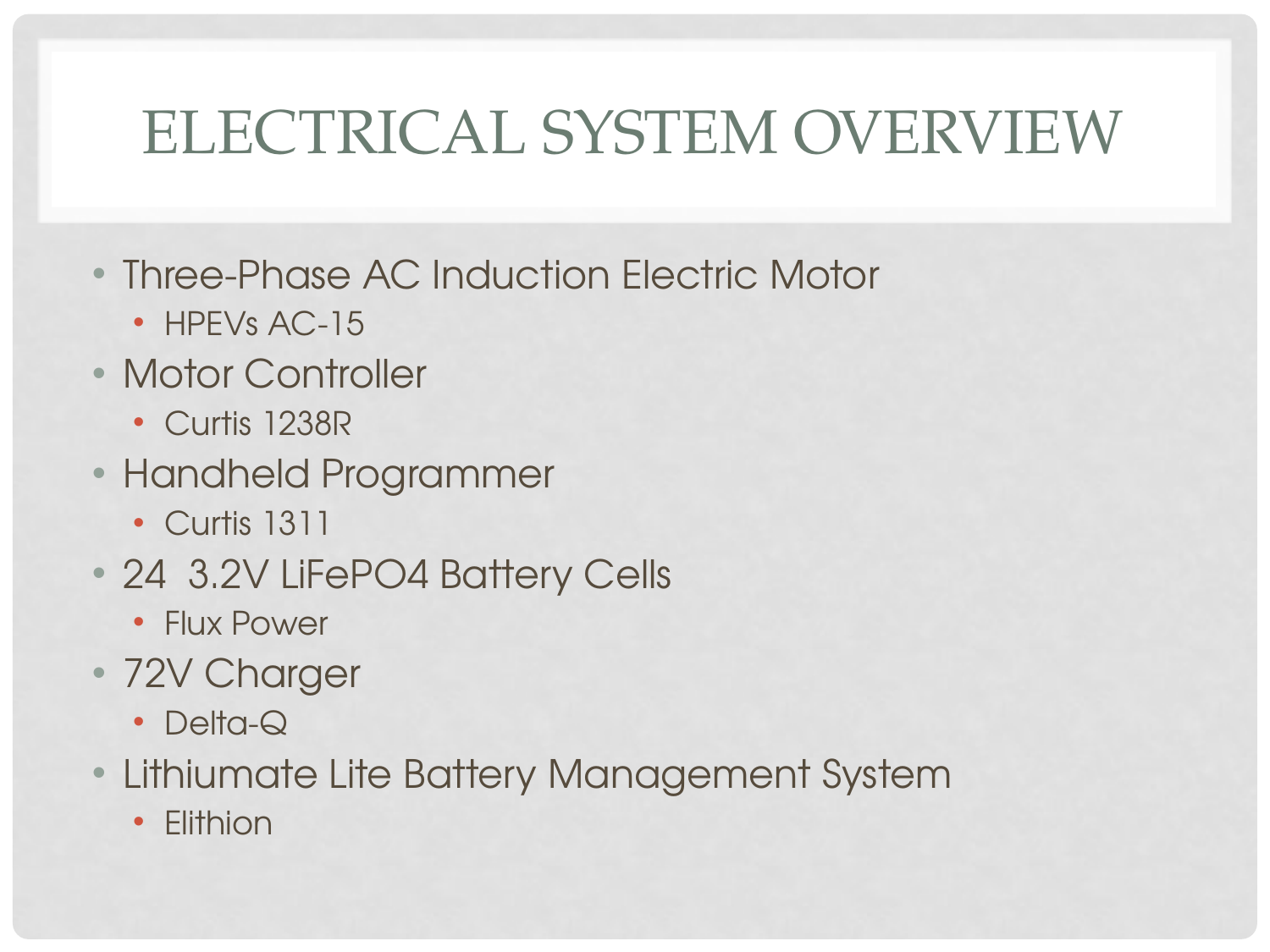

# Electrical System Overview
Three-Phase AC Induction Electric Motor
HPEVs AC-15
Motor Controller
Curtis 1238R
Handheld Programmer
Curtis 1311
24  3.2V LiFePO4 Battery Cells
Flux Power
72V Charger
Delta-Q
Lithiumate Lite Battery Management System
Elithion